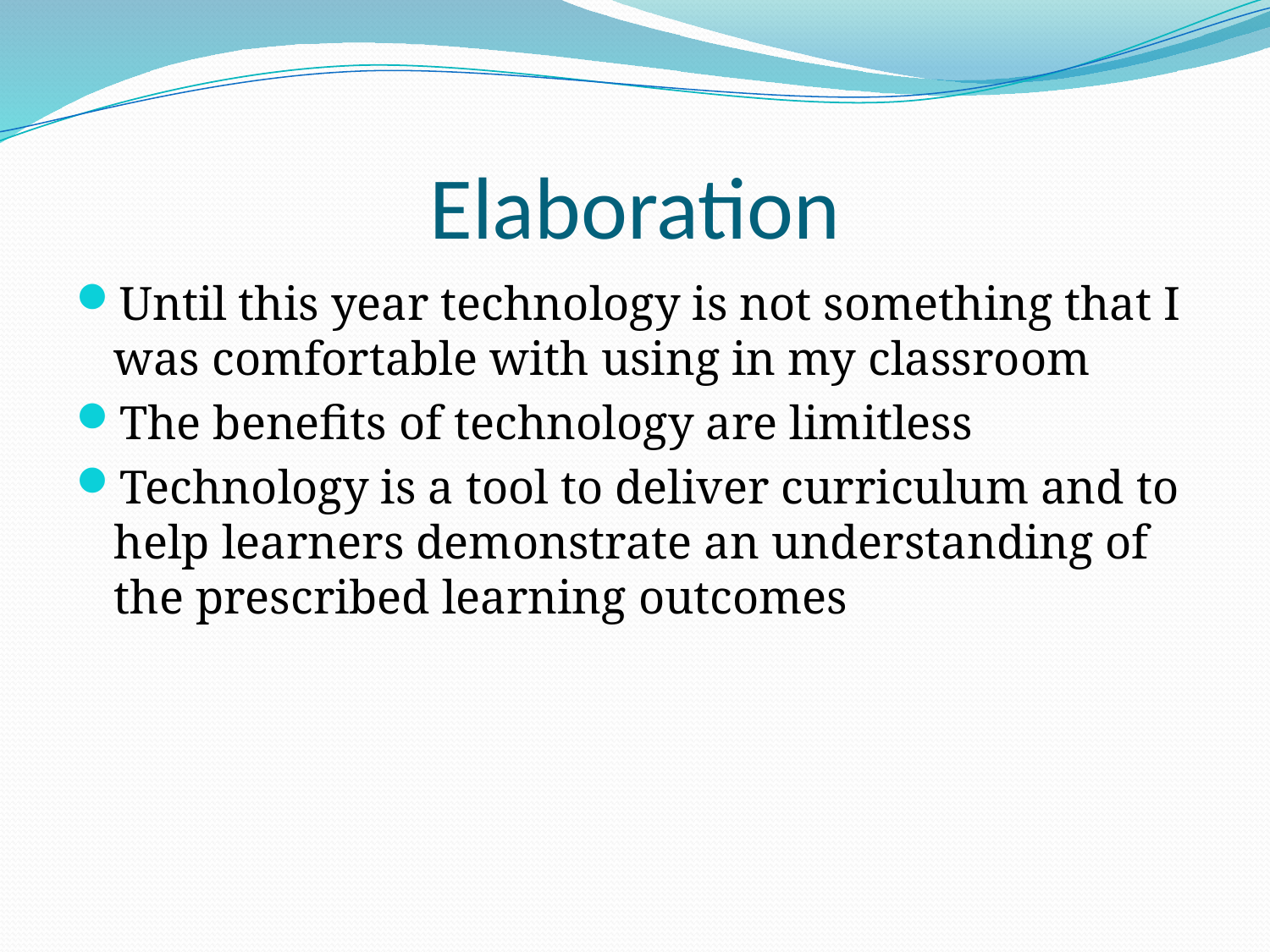

# Elaboration
Until this year technology is not something that I was comfortable with using in my classroom
The benefits of technology are limitless
Technology is a tool to deliver curriculum and to help learners demonstrate an understanding of the prescribed learning outcomes